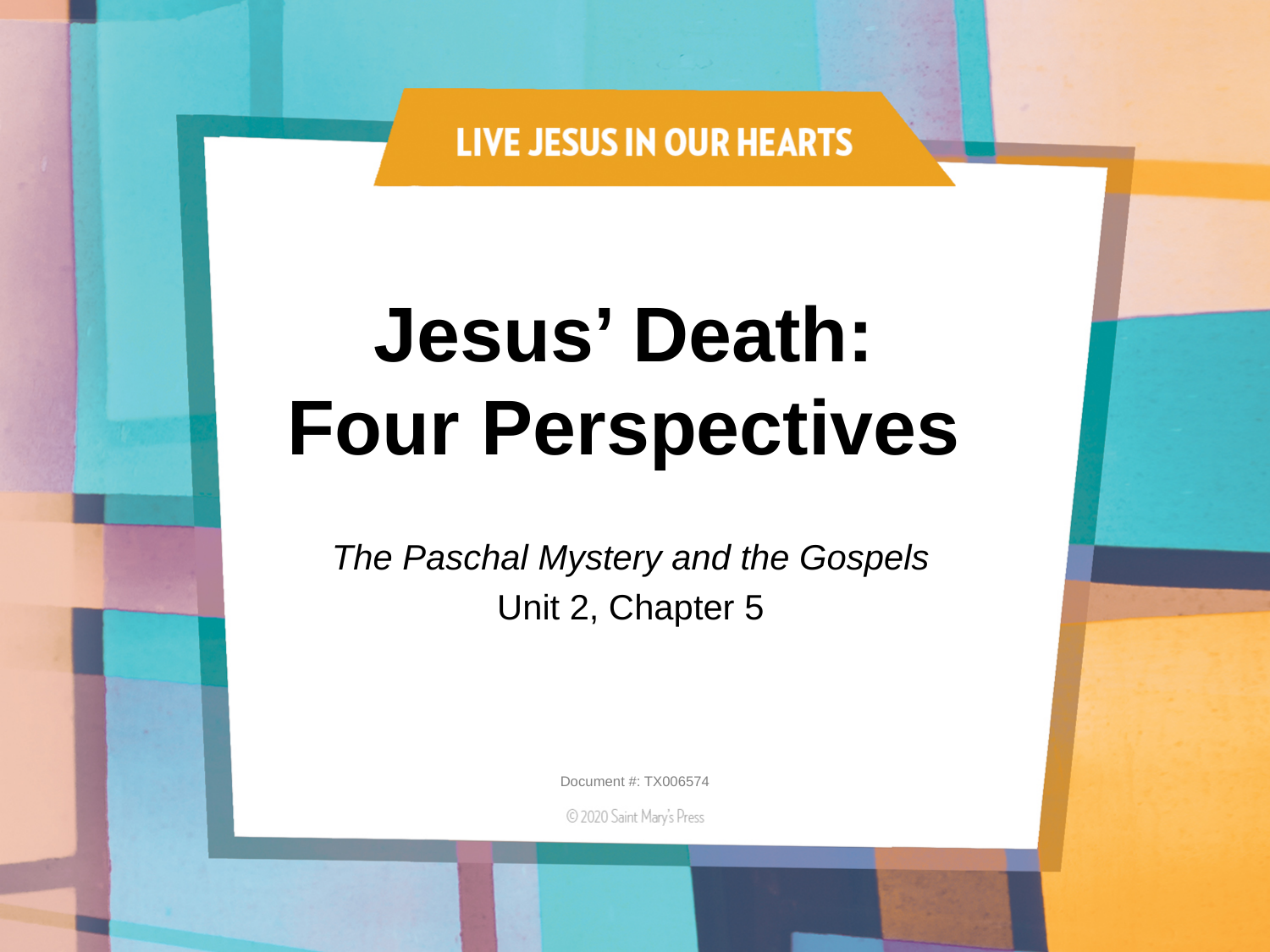

# Jesus’ Death: Four Perspectives
The Paschal Mystery and the Gospels
Unit 2, Chapter 5
Document #: TX006574